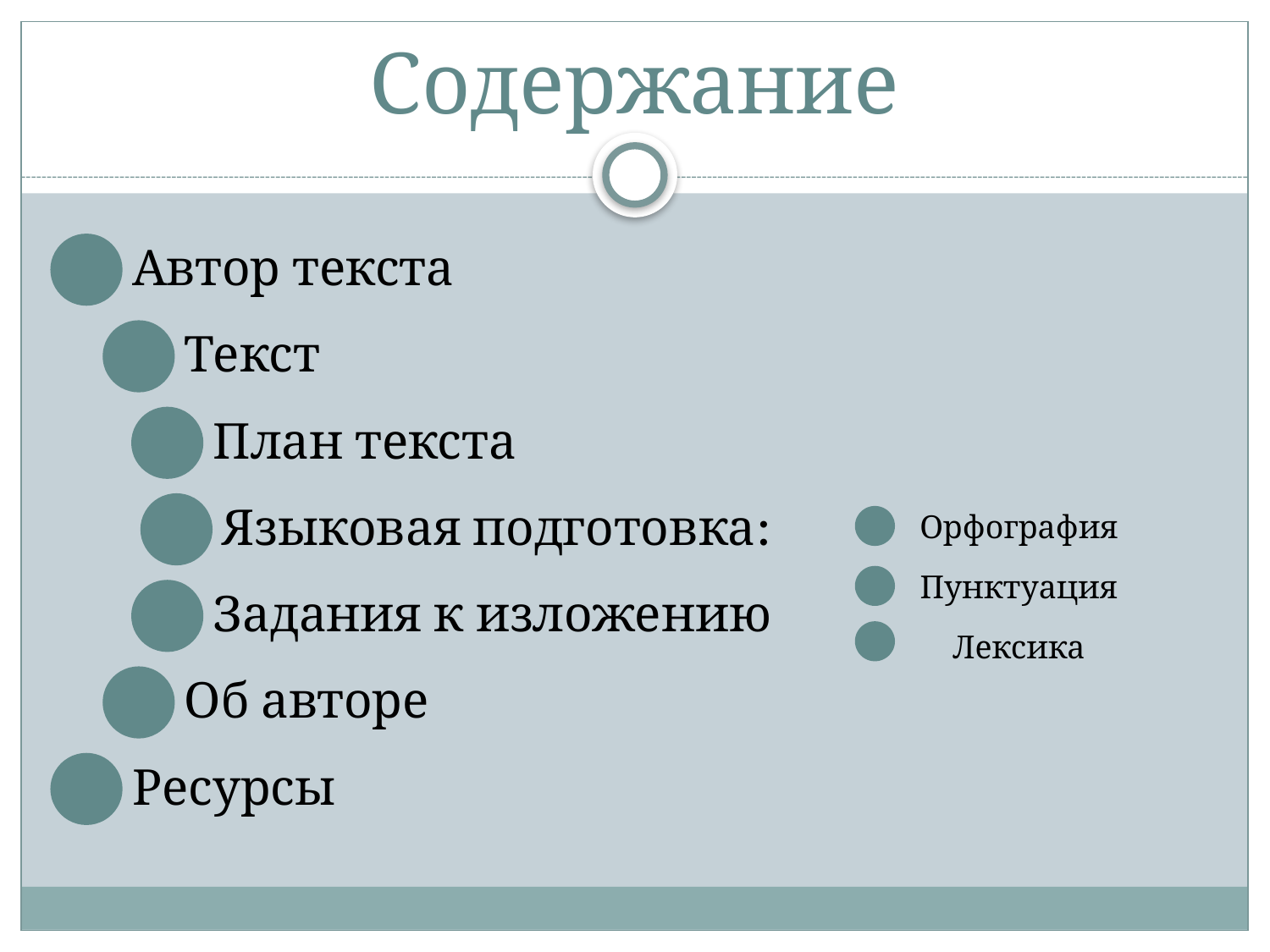

# Содержание
Автор текста
Текст
План текста
Языковая подготовка:
Задания к изложению
Об авторе
Ресурсы

Орфография

Пунктуация

Лексика